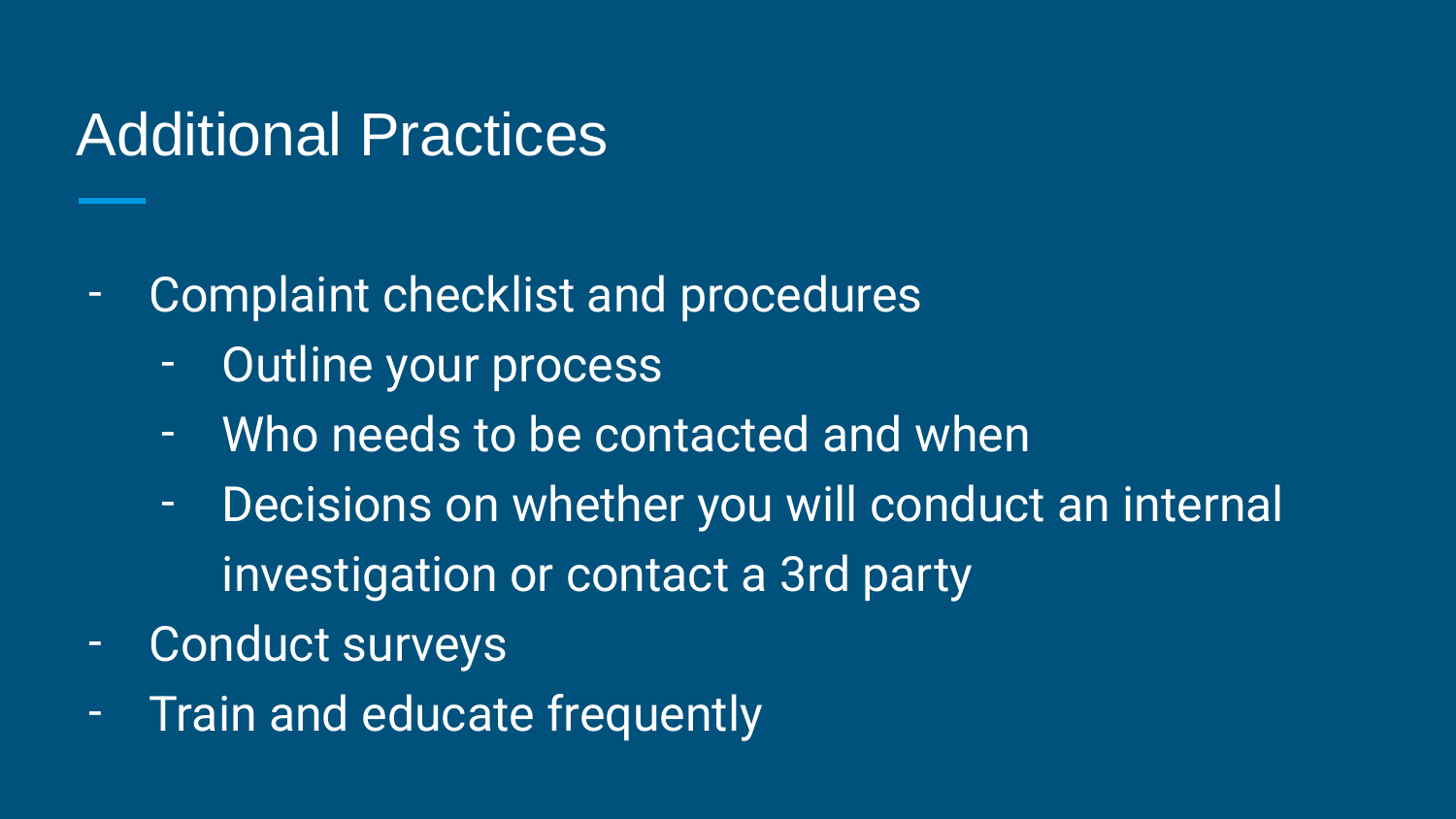

# Additional Practices
Complaint checklist and procedures
Outline your process
Who needs to be contacted and when
Decisions on whether you will conduct an internal investigation or contact a 3rd party
Conduct surveys
Train and educate frequently